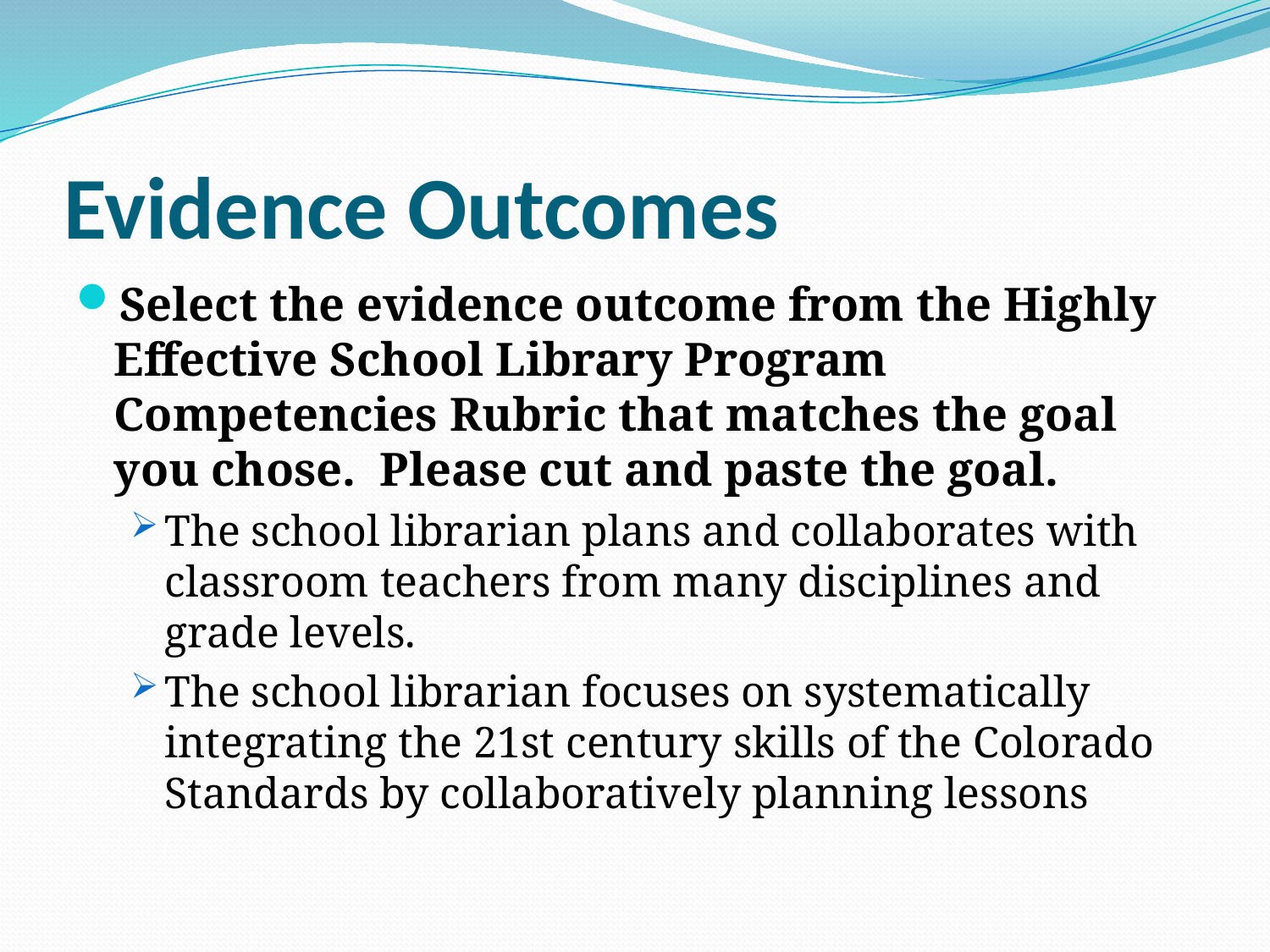

# Evidence Outcomes
Select the evidence outcome from the Highly Effective School Library Program Competencies Rubric that matches the goal you chose.  Please cut and paste the goal.
The school librarian plans and collaborates with classroom teachers from many disciplines and grade levels.
The school librarian focuses on systematically integrating the 21st century skills of the Colorado Standards by collaboratively planning lessons